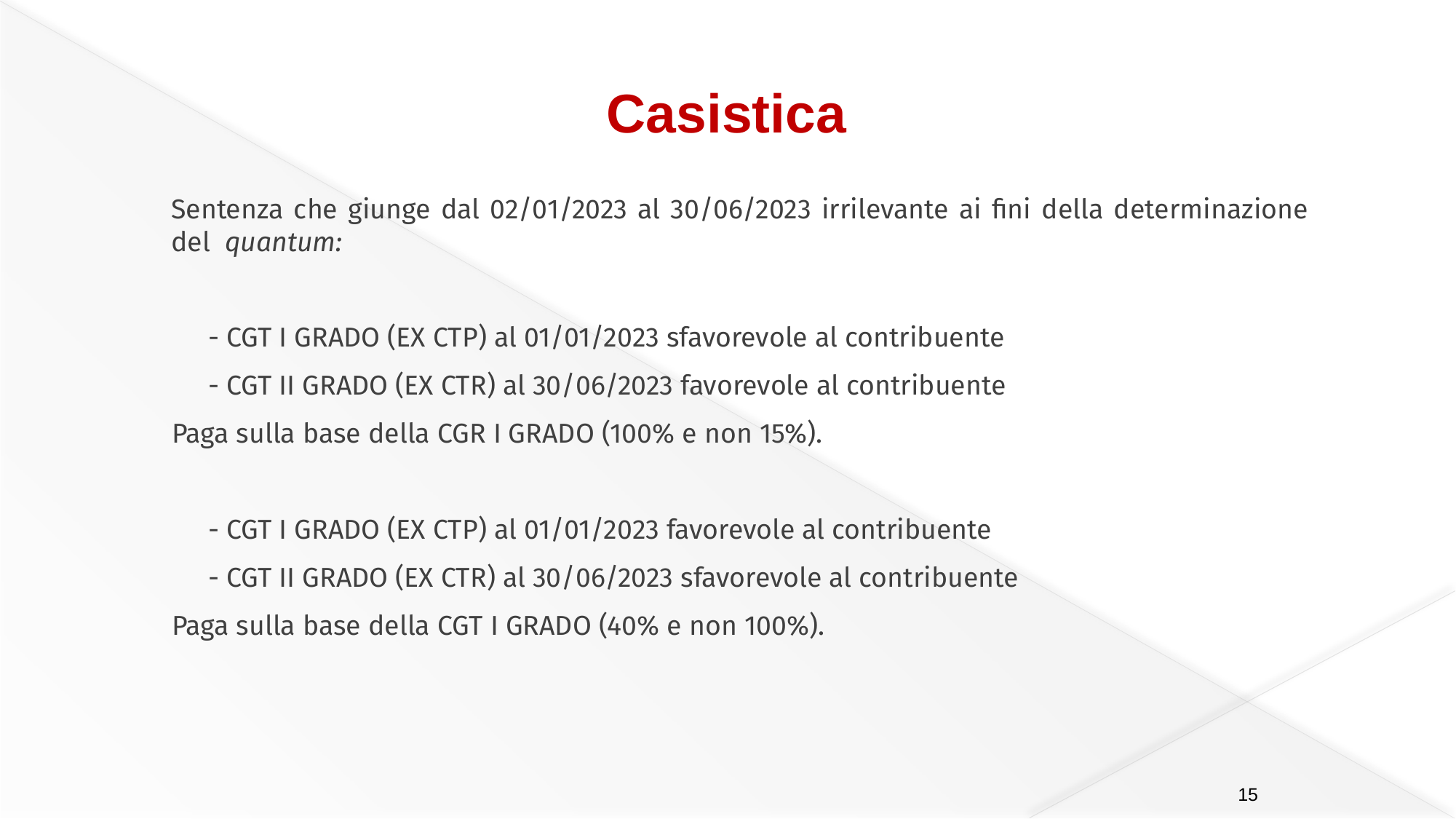

Casistica

Sentenza che giunge dal 02/01/2023 al 30/06/2023 irrilevante ai fini della determinazione del  quantum:

     - CGT I GRADO (EX CTP) al 01/01/2023 sfavorevole al contribuente
     - CGT II GRADO (EX CTR) al 30/06/2023 favorevole al contribuente
Paga sulla base della CGR I GRADO (100% e non 15%).

     - CGT I GRADO (EX CTP) al 01/01/2023 favorevole al contribuente
     - CGT II GRADO (EX CTR) al 30/06/2023 sfavorevole al contribuente
Paga sulla base della CGT I GRADO (40% e non 100%).

15